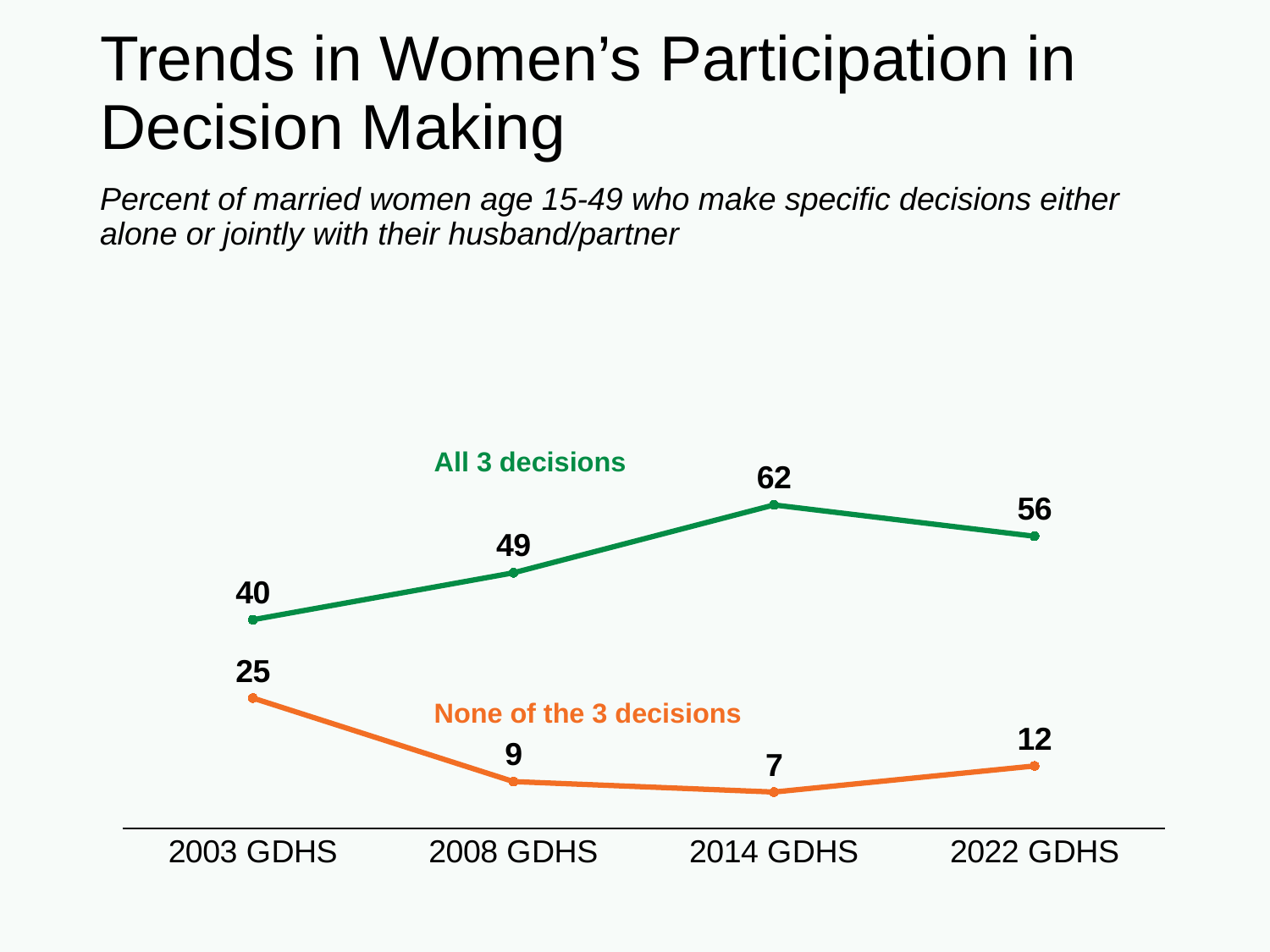

# Trends in Women’s Participation in Decision Making
Percent of married women age 15-49 who make specific decisions either alone or jointly with their husband/partner

### Chart

| Category | All 3 decisions | None of the 3 decisions |
|---|---|---|
| 2003 GDHS | 40.0 | 25.0 |
| 2008 GDHS | 49.0 | 9.0 |
| 2014 GDHS | 62.0 | 7.0 |
| 2022 GDHS | 56.0 | 12.0 |
All 3 decisions
None of the 3 decisions